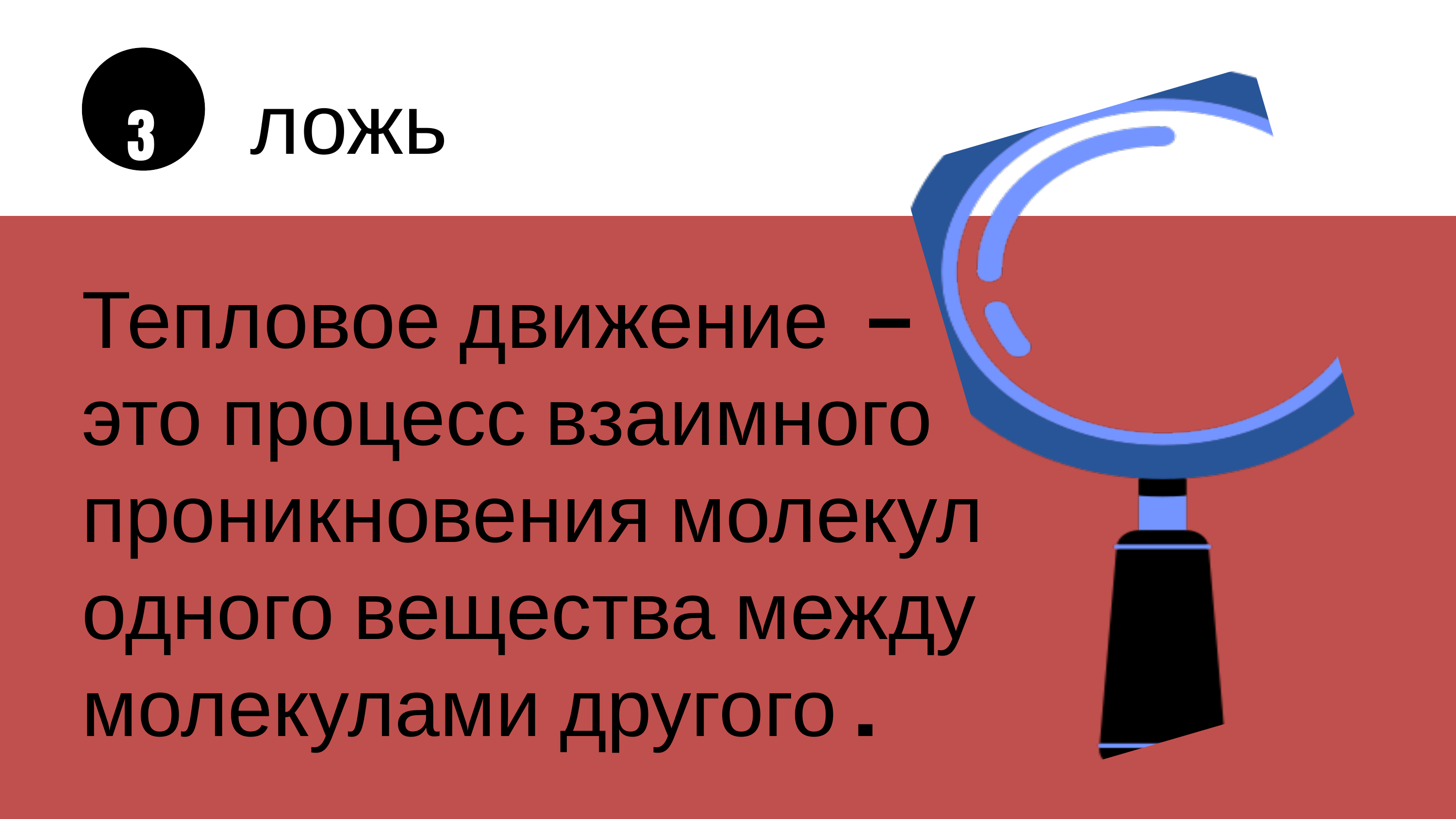

ложь
3

Тепловое движение  — это процесс взаимного проникновения молекул одного вещества между молекулами другого .